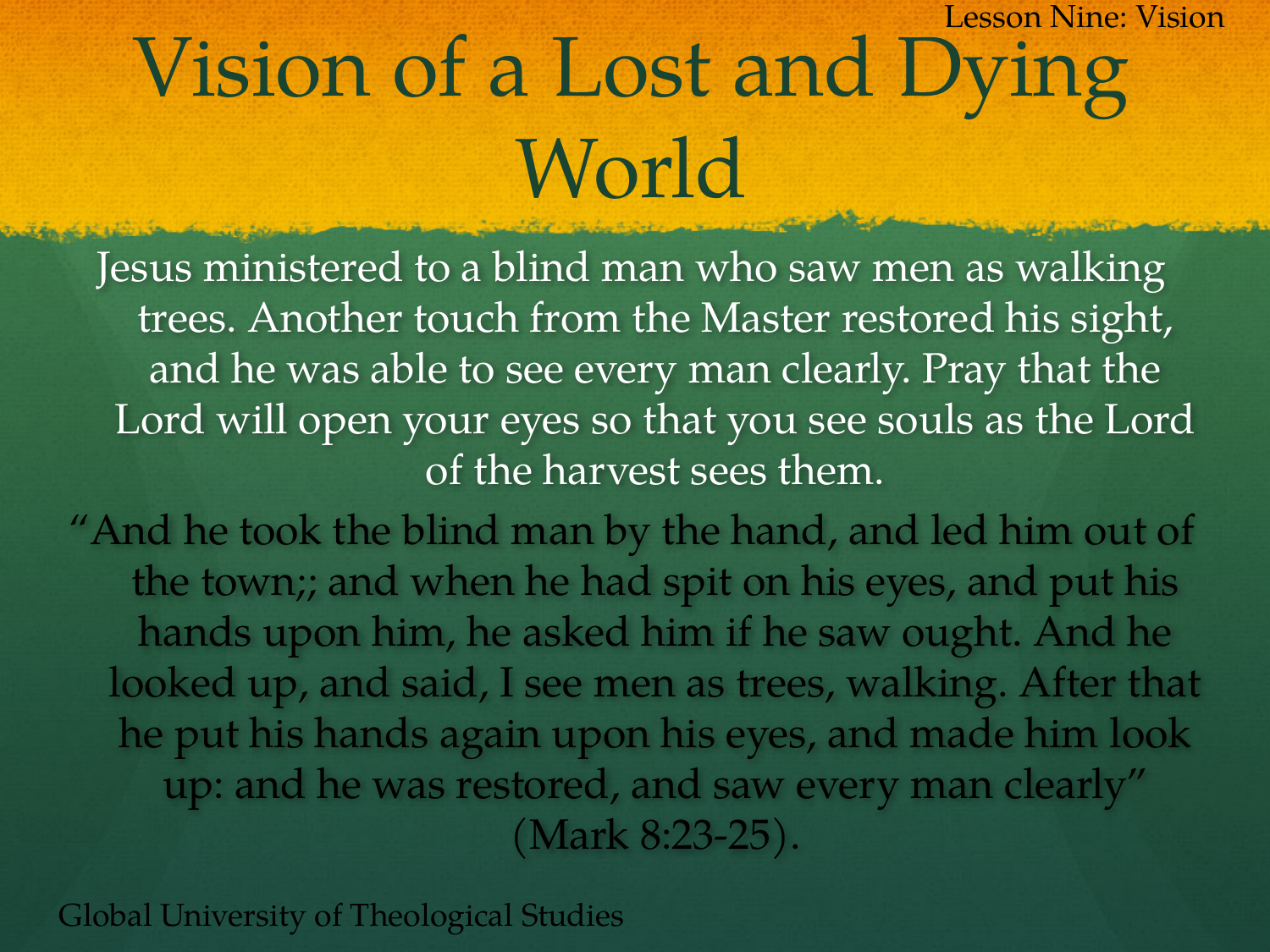

Lesson Nine: Vision

# Vision of a Lost and Dying World
Jesus ministered to a blind man who saw men as walking trees. Another touch from the Master restored his sight, and he was able to see every man clearly. Pray that the Lord will open your eyes so that you see souls as the Lord of the harvest sees them.
“And he took the blind man by the hand, and led him out of the town;; and when he had spit on his eyes, and put his hands upon him, he asked him if he saw ought. And he looked up, and said, I see men as trees, walking. After that he put his hands again upon his eyes, and made him look up: and he was restored, and saw every man clearly” (Mark 8:23-25).
Global University of Theological Studies